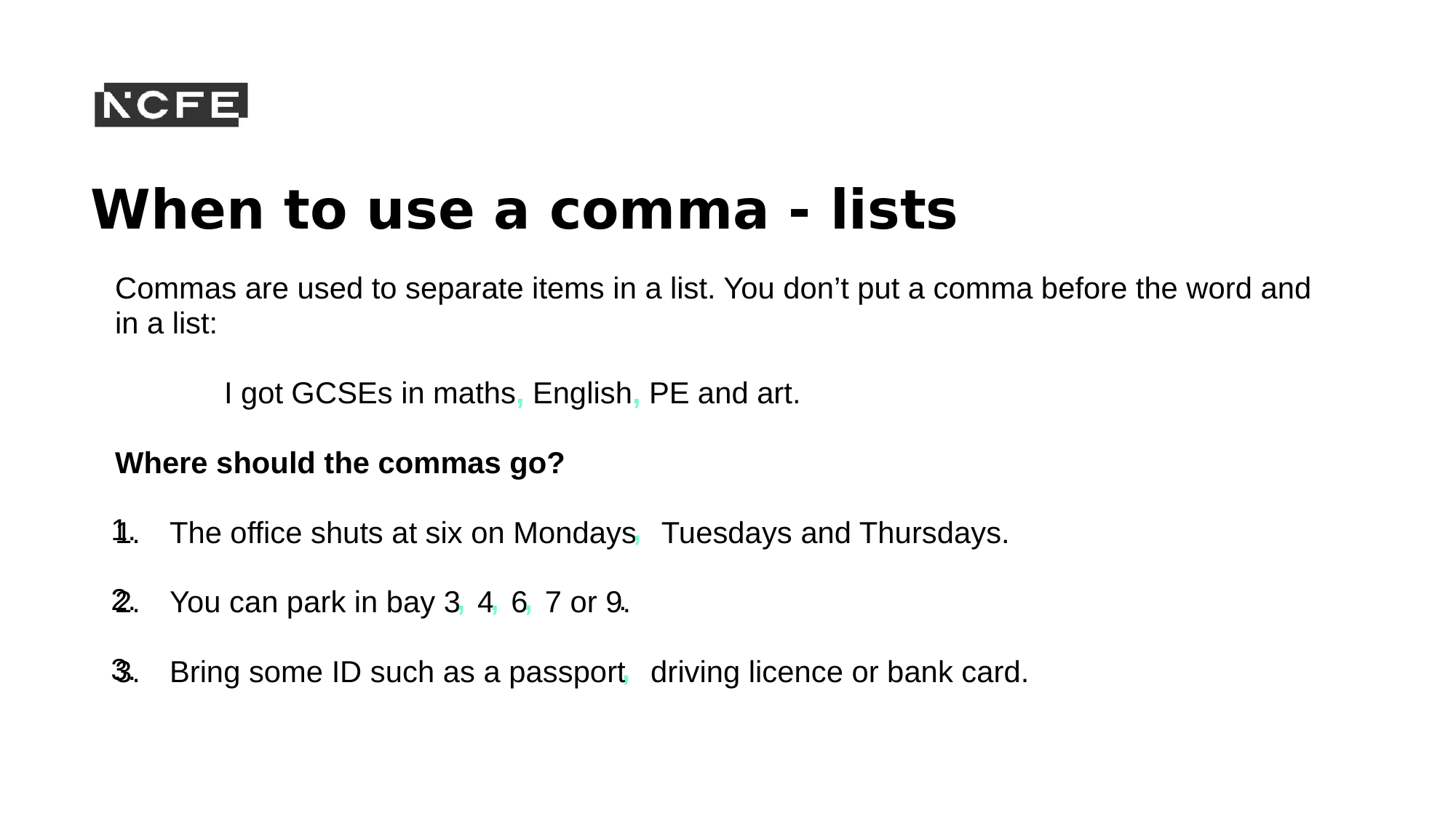

# When to use a comma - lists
Commas are used to separate items in a list. You don’t put a comma before the word and
in a list:

	I got GCSEs in maths, English, PE and art.

Where should the commas go?

The office shuts at six on Mondays   Tuesdays and Thursdays.

You can park in bay 3  4  6  7 or 9.

Bring some ID such as a passport   driving licence or bank card.

The office shuts at six on Mondays,  Tuesdays and Thursdays.

You can park in bay 3, 4, 6, 7 or 9.

Bring some ID such as a passport,  driving licence or bank card.